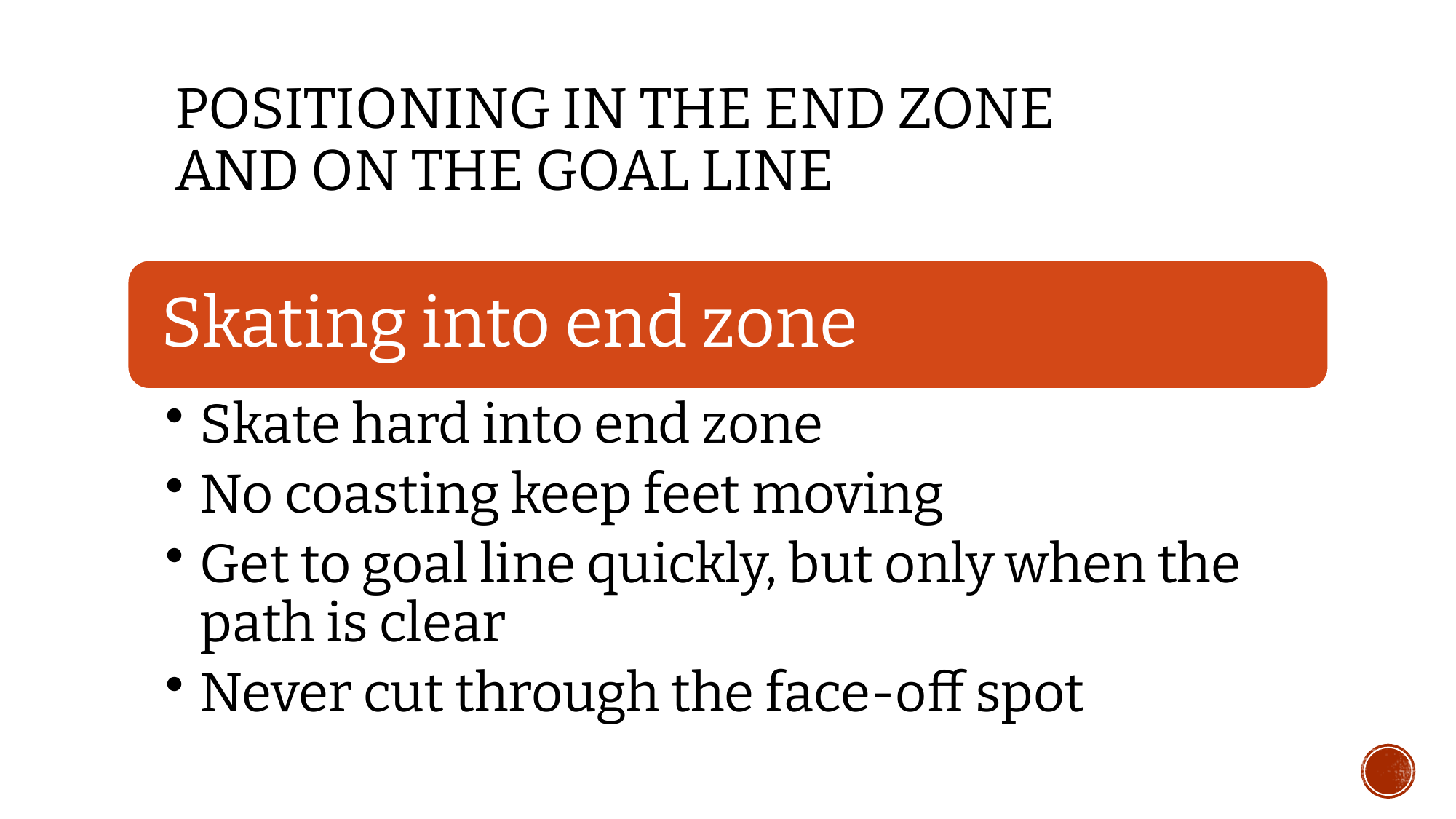

# Positioning in the End Zone and on the Goal Line
Skating into end zone
Skate hard into end zone
No coasting keep feet moving
Get to goal line quickly, but only when the path is clear
Never cut through the face-off spot